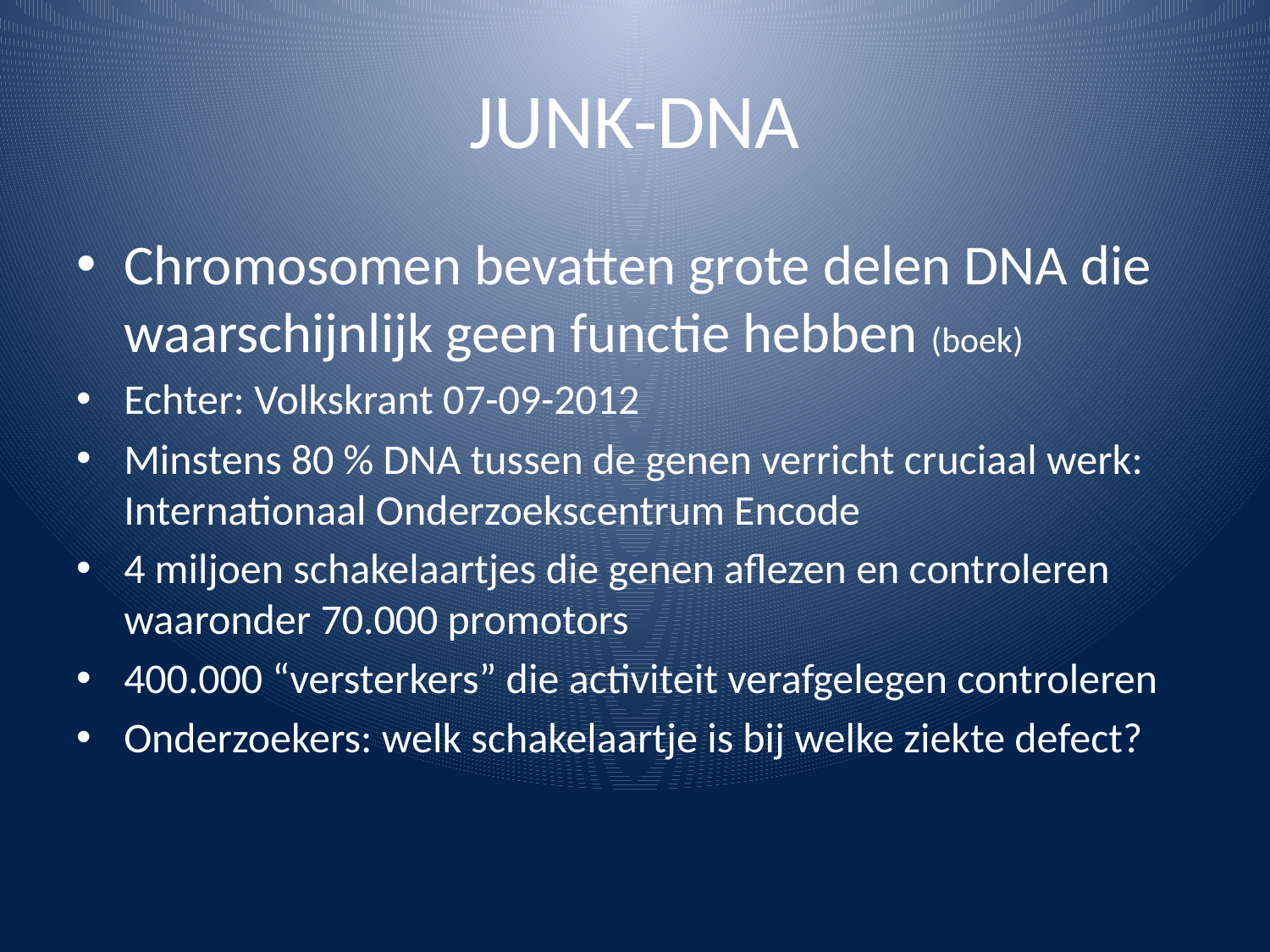

# JUNK-DNA
Chromosomen bevatten grote delen DNA die waarschijnlijk geen functie hebben (boek)
Echter: Volkskrant 07-09-2012
Minstens 80 % DNA tussen de genen verricht cruciaal werk: Internationaal Onderzoekscentrum Encode
4 miljoen schakelaartjes die genen aflezen en controleren waaronder 70.000 promotors
400.000 “versterkers” die activiteit verafgelegen controleren
Onderzoekers: welk schakelaartje is bij welke ziekte defect?